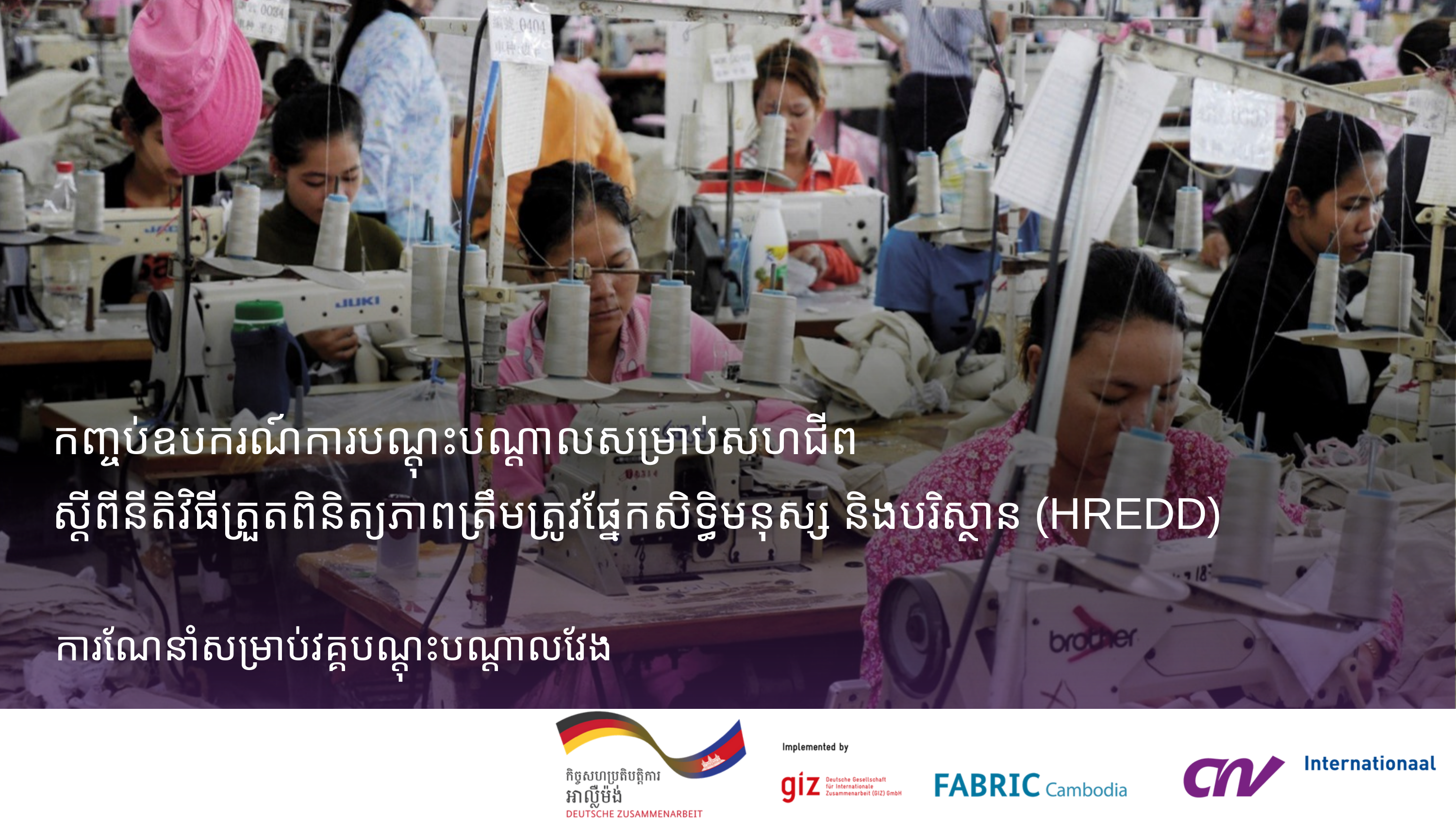

កញ្ចប់​ឧបករណ៍​ការ​បណ្ដុះបណ្ដាលសម្រាប់សហជីព
ស្ដីពីនីតិ​វិធី​ត្រួតពិនិត្យភាពត្រឹមត្រូវផ្នែកសិទ្ធិមនុស្ស និងបរិស្ថាន (HREDD)
ការណែនាំ​សម្រាប់​វគ្គបណ្ដុះបណ្ដាលវែង